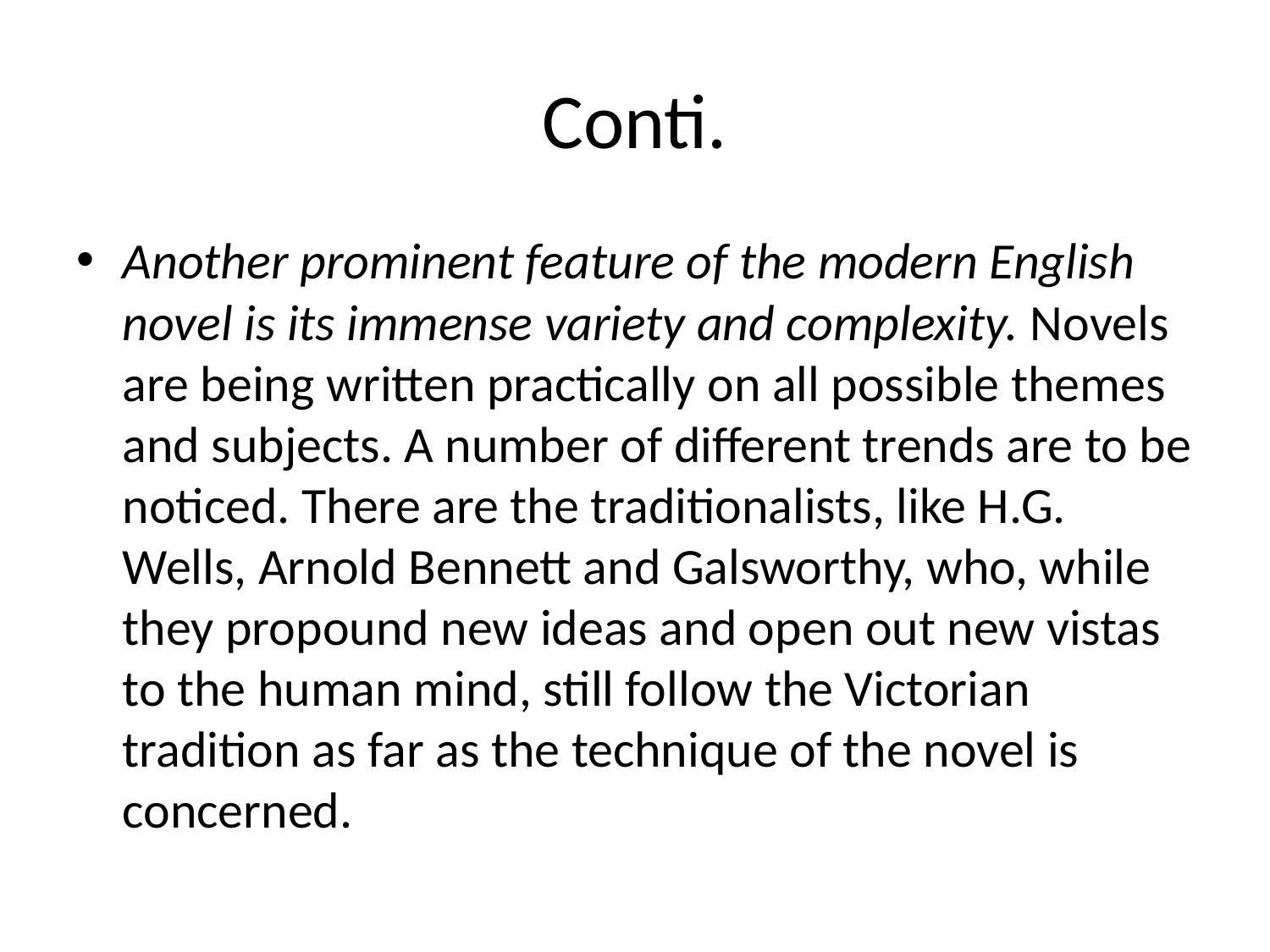

# Conti.
Another prominent feature of the modern English novel is its immense variety and complexity. Novels are being written practically on all possible themes and subjects. A number of different trends are to be noticed. There are the traditionalists, like H.G. Wells, Arnold Bennett and Galsworthy, who, while they propound new ideas and open out new vistas to the human mind, still follow the Victorian tradition as far as the technique of the novel is concerned.